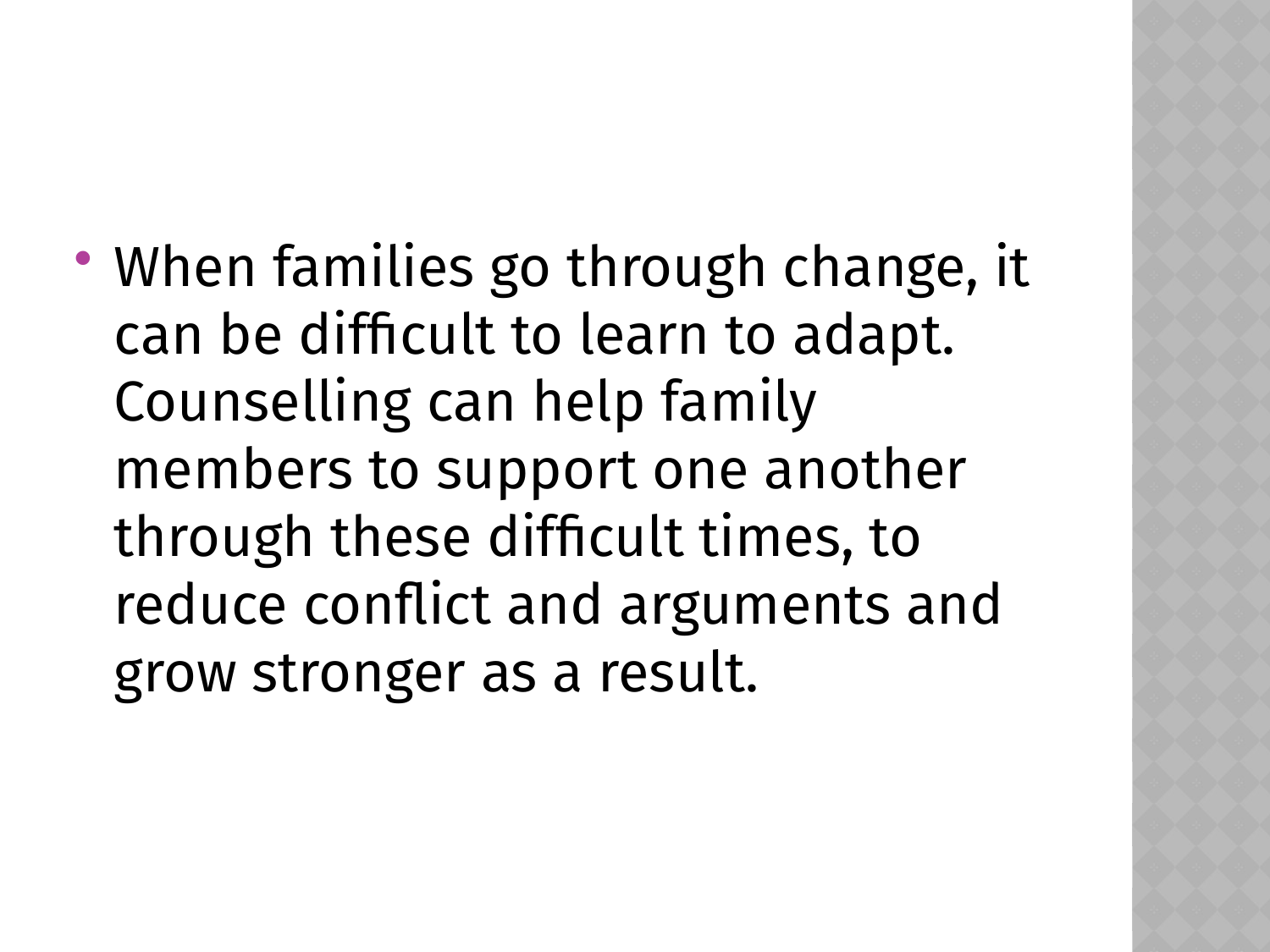

#
When families go through change, it can be difficult to learn to adapt. Counselling can help family members to support one another through these difficult times, to reduce conflict and arguments and grow stronger as a result.